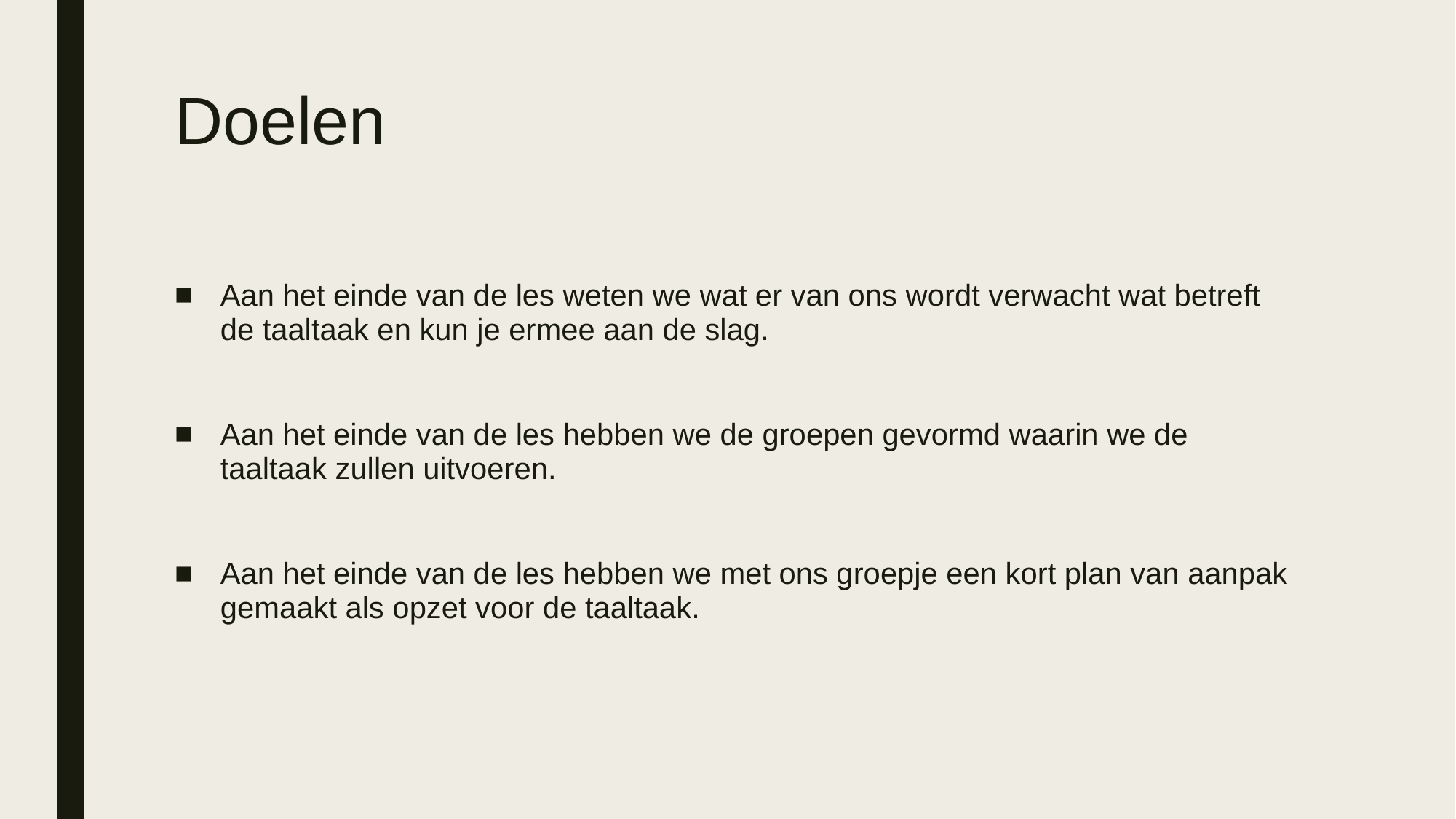

# Doelen
Aan het einde van de les weten we wat er van ons wordt verwacht wat betreft de taaltaak en kun je ermee aan de slag.

Aan het einde van de les hebben we de groepen gevormd waarin we de taaltaak zullen uitvoeren.

Aan het einde van de les hebben we met ons groepje een kort plan van aanpak gemaakt als opzet voor de taaltaak.